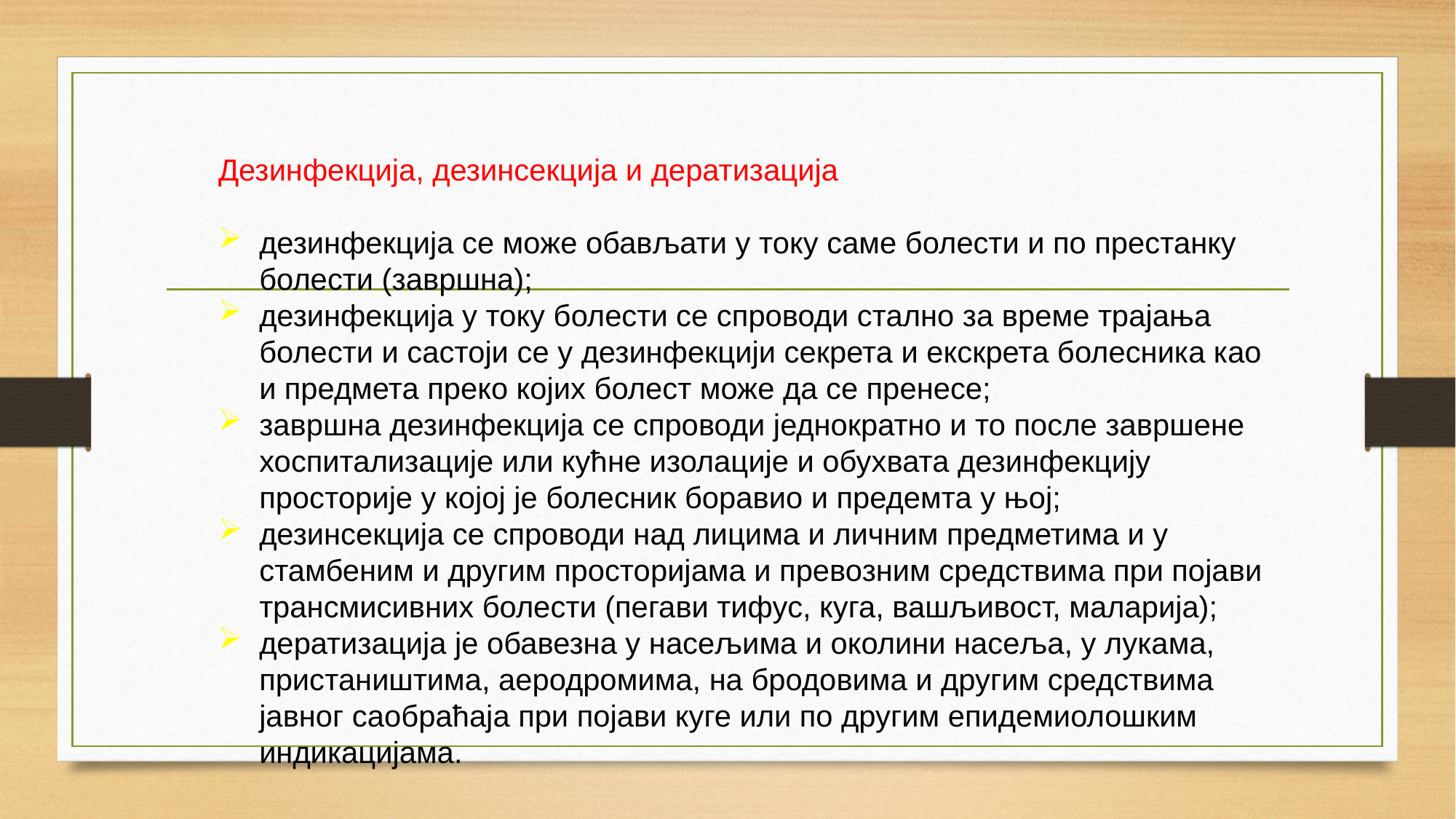

Дезинфекција, дезинсекција и дератизација

дезинфекција се може обављати у току саме болести и по престанку болести (завршна);
дезинфекција у току болести се спроводи стално за време трајања болести и састоји се у дезинфекцији секрета и екскрета болесника као и предмета преко којих болест може да се пренесе;
завршна дезинфекција се спроводи једнократно и то после завршене хоспитализације или кућне изолације и обухвата дезинфекцију просторије у којој је болесник боравио и предемта у њој;
дезинсекција се спроводи над лицима и личним предметима и у стамбеним и другим просторијама и превозним средствима при појави трансмисивних болести (пегави тифус, куга, вашљивост, маларија);
дератизација је обавезна у насељима и околини насеља, у лукама, пристаништима, аеродромима, на бродовима и другим средствима јавног саобраћаја при појави куге или по другим епидемиолошким индикацијама.